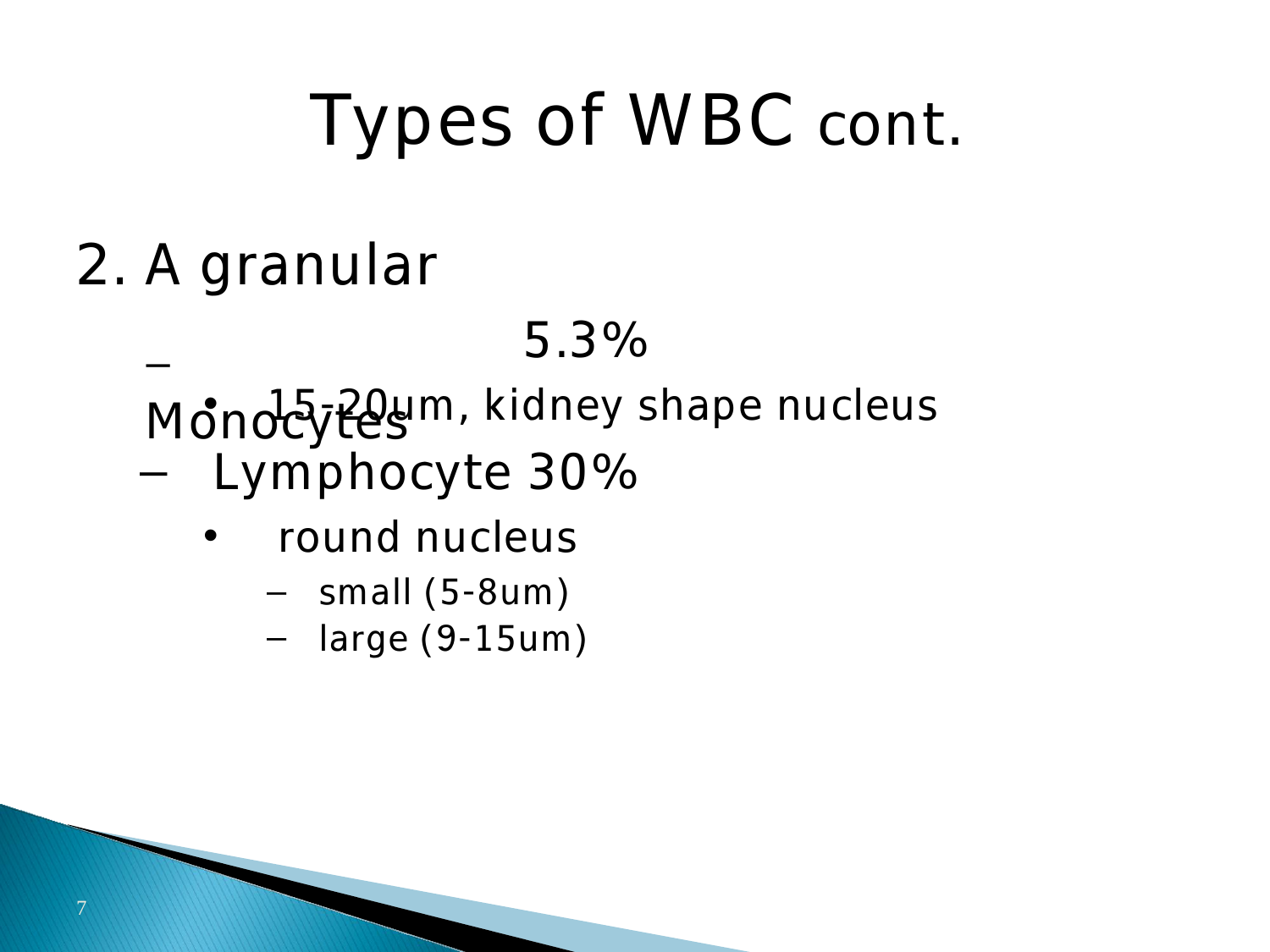

# Types of WBC cont.
15-20um, kidney shape nucleus
Lymphocyte 30%
round nucleus
small (5-8um)
large (9-15um)
2. A granular
–	Monocytes
5.3%
7